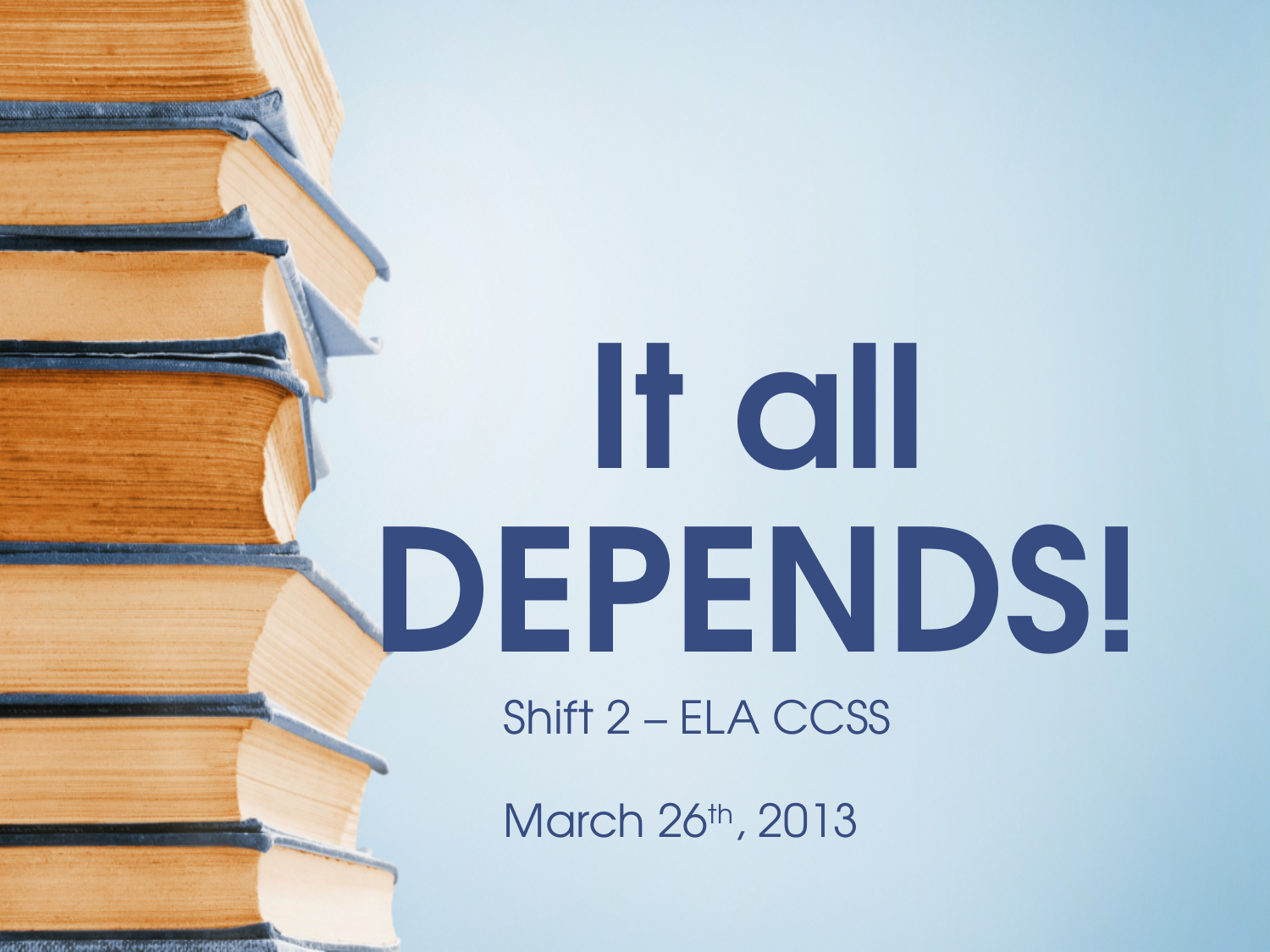

# It all DEPENDS!
Shift 2 – ELA CCSS

March 26th, 2013